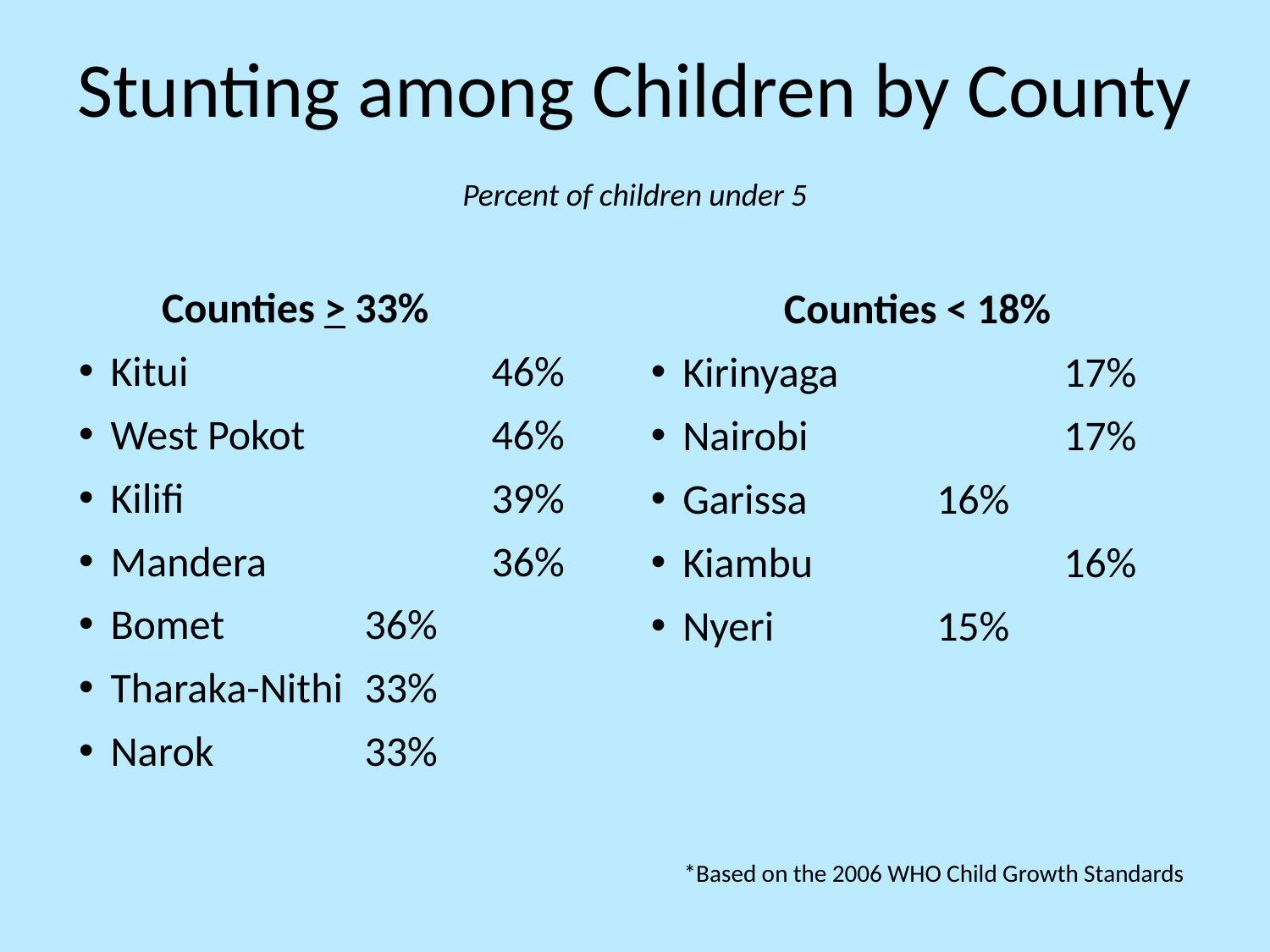

# Stunting among Children by County
Percent of children under 5
Counties > 33%
Kitui 			46%
West Pokot 		46%
Kilifi 			39%
Mandera 		36%
Bomet 		36%
Tharaka-Nithi 	33%
Narok 		33%
Counties < 18%
Kirinyaga 		17%
Nairobi 		17%
Garissa		16%
Kiambu 		16%
Nyeri 		15%
*Based on the 2006 WHO Child Growth Standards